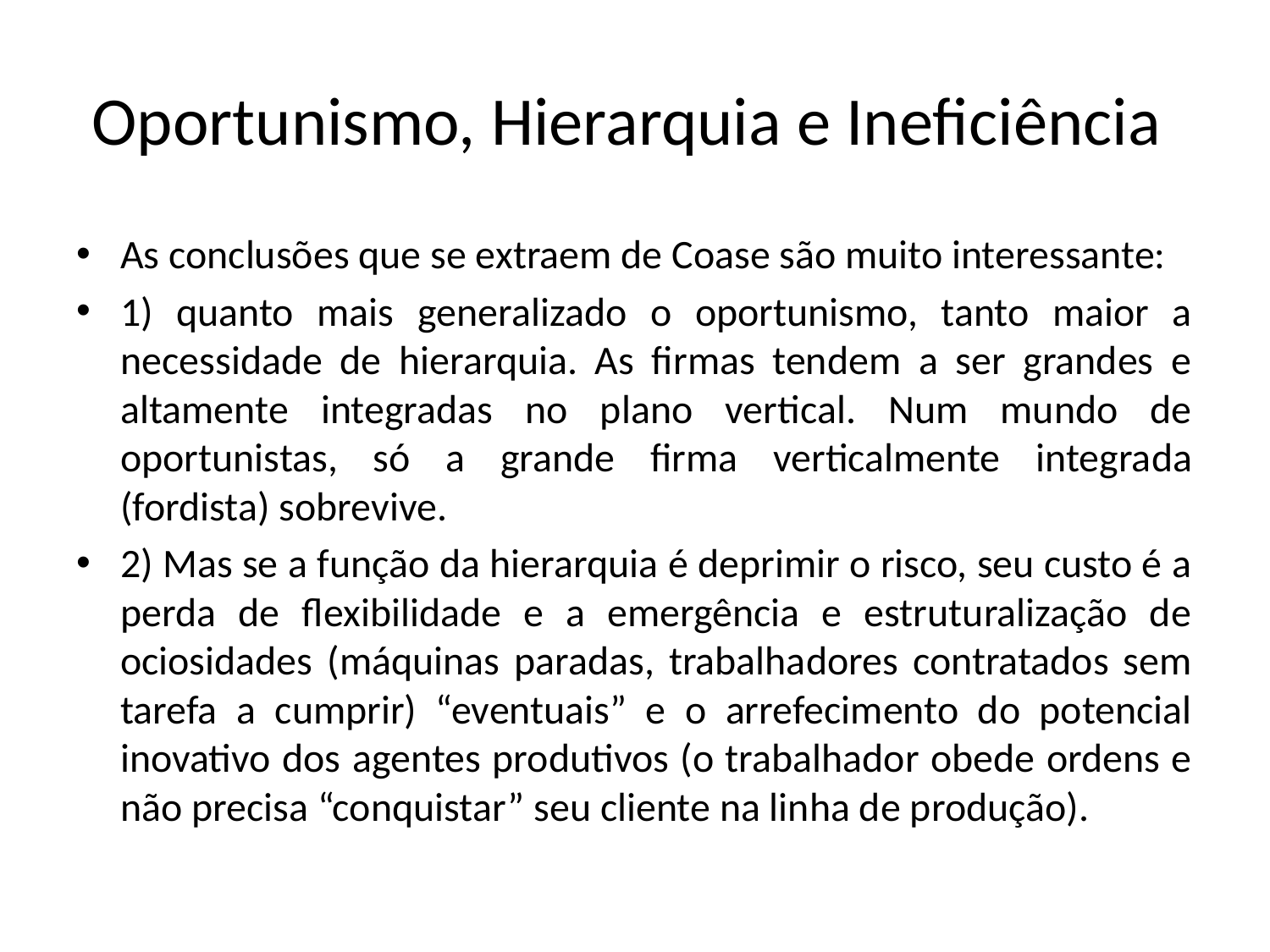

# Oportunismo, Hierarquia e Ineficiência
As conclusões que se extraem de Coase são muito interessante:
1) quanto mais generalizado o oportunismo, tanto maior a necessidade de hierarquia. As firmas tendem a ser grandes e altamente integradas no plano vertical. Num mundo de oportunistas, só a grande firma verticalmente integrada (fordista) sobrevive.
2) Mas se a função da hierarquia é deprimir o risco, seu custo é a perda de flexibilidade e a emergência e estruturalização de ociosidades (máquinas paradas, trabalhadores contratados sem tarefa a cumprir) “eventuais” e o arrefecimento do potencial inovativo dos agentes produtivos (o trabalhador obede ordens e não precisa “conquistar” seu cliente na linha de produção).